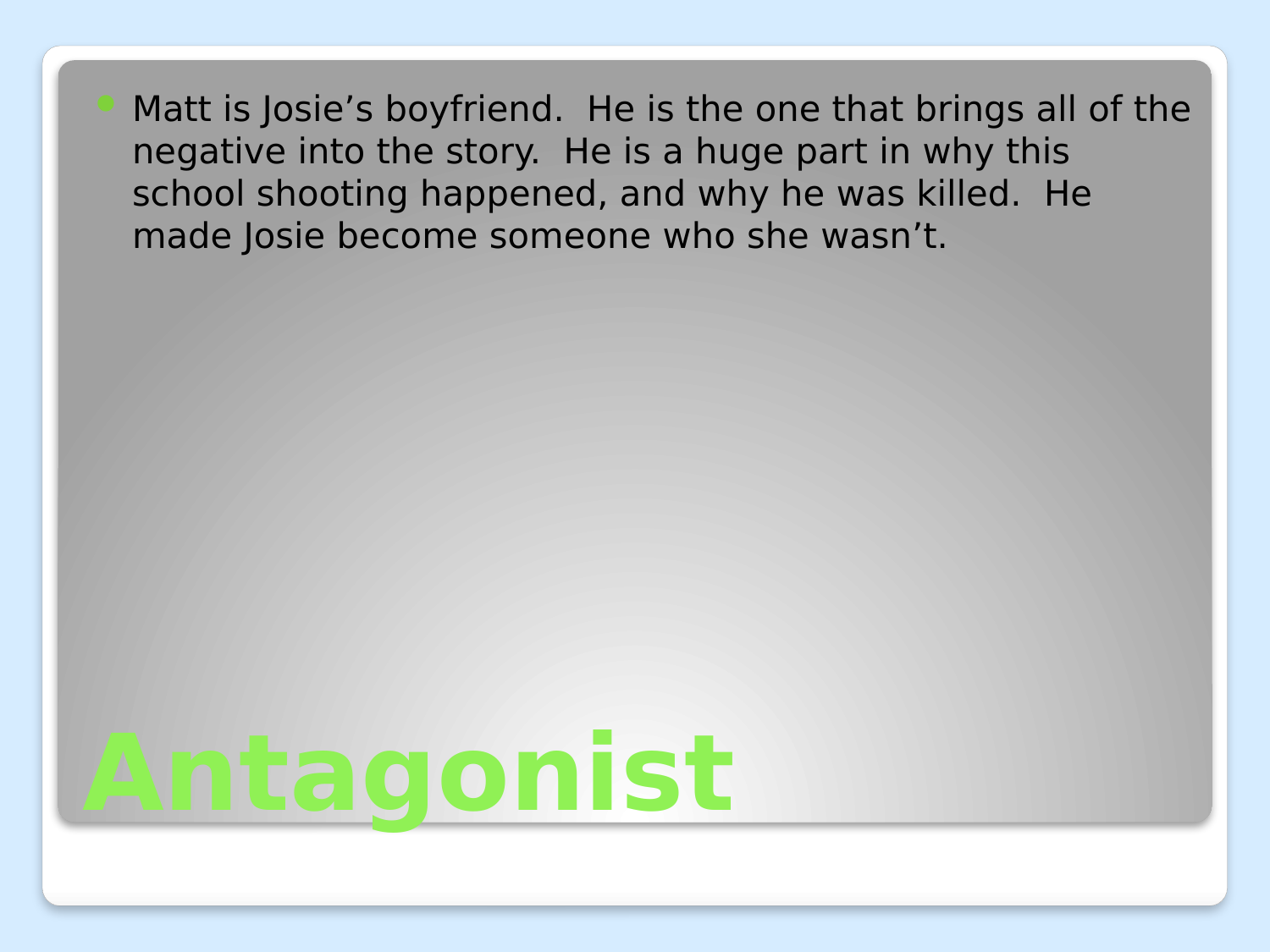

Matt is Josie’s boyfriend.  He is the one that brings all of the negative into the story.  He is a huge part in why this school shooting happened, and why he was killed.  He made Josie become someone who she wasn’t.
# Antagonist